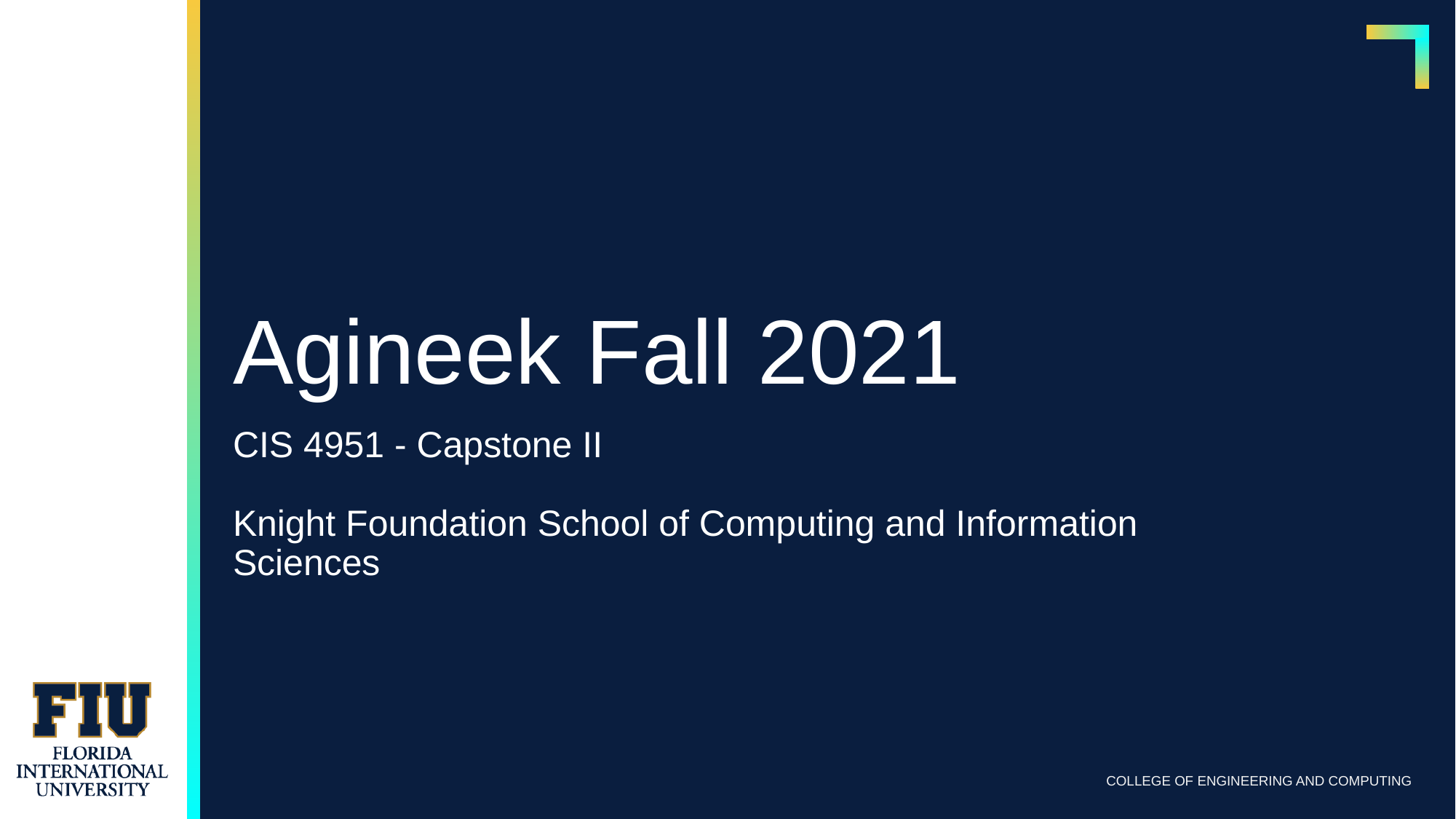

# Agineek Fall 2021
CIS 4951 - Capstone II

Knight Foundation School of Computing and Information Sciences